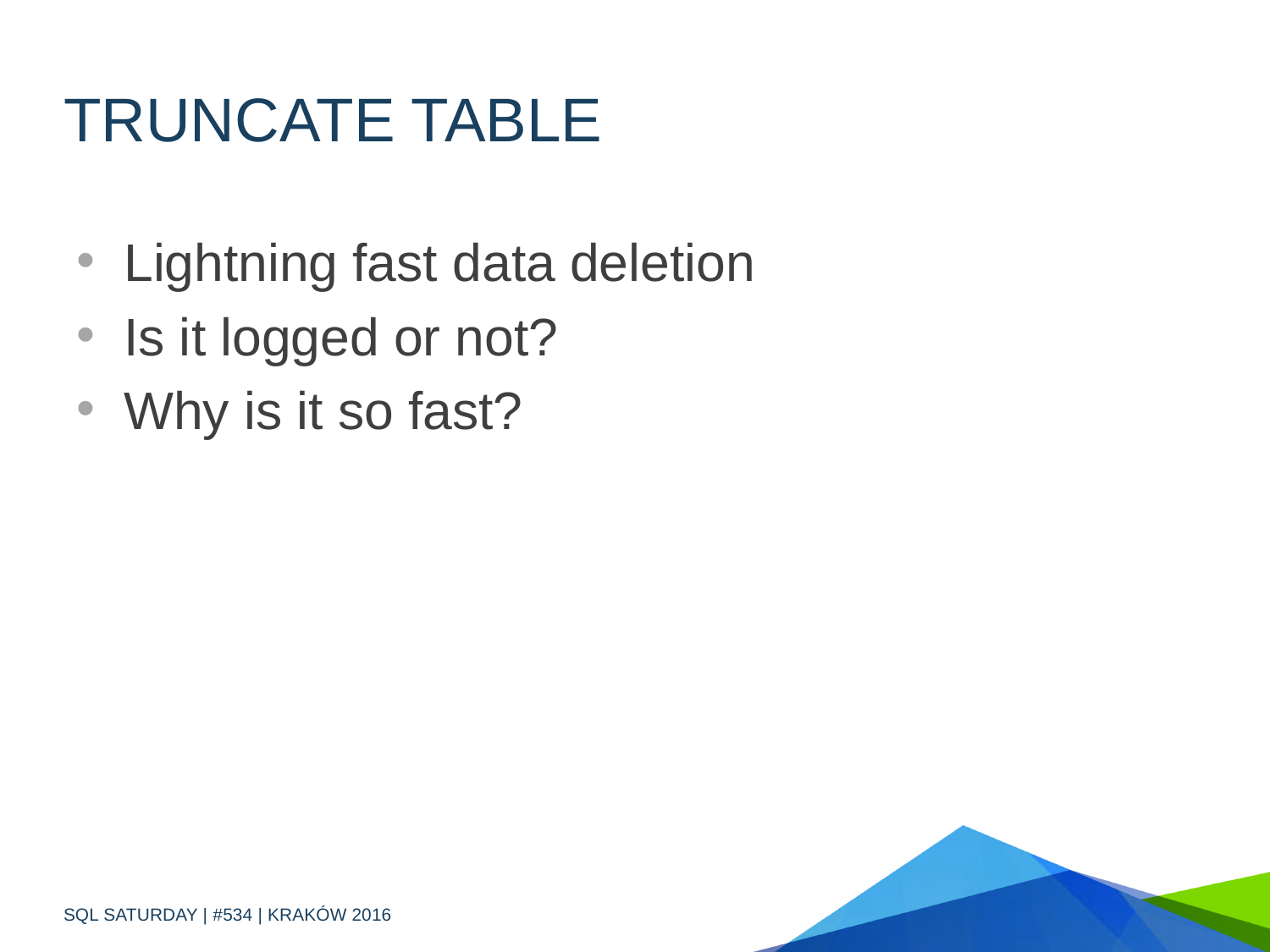

# TRUNCATE TABLE
Lightning fast data deletion
Is it logged or not?
Why is it so fast?
SQL SATURDAY | #534 | KRAKÓW 2016